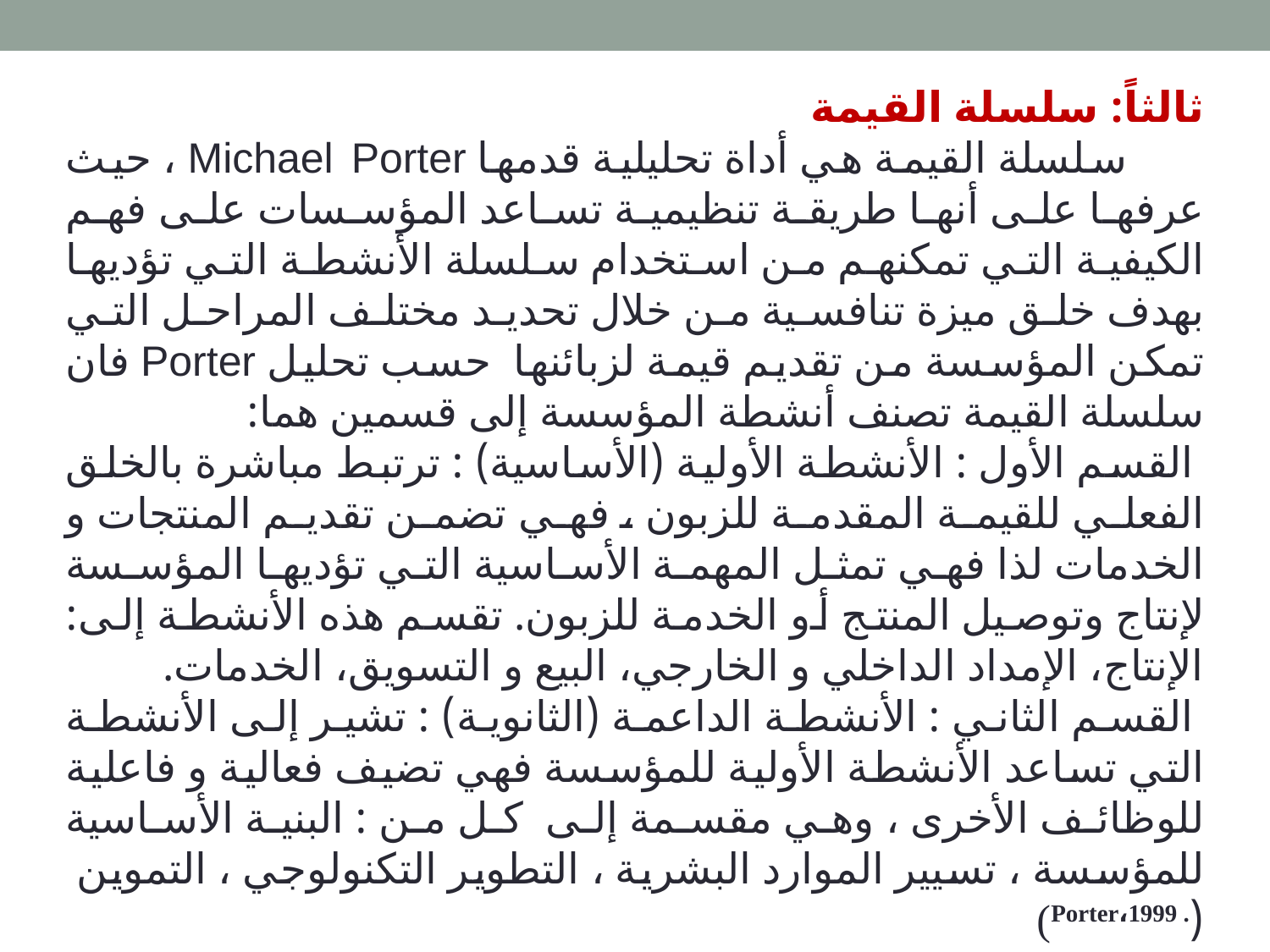

ثالثاً: سلسلة القيمة
       سلسلة القيمة هي أداة تحليلية قدمها Michael Porter ، حيث عرفها على أنها طريقة تنظيمية تساعد المؤسسات على فهم الكيفية التي تمكنهم من استخدام سلسلة الأنشطة التي تؤديها بهدف خلق ميزة تنافسية من خلال تحديد مختلف المراحل التي تمكن المؤسسة من تقديم قيمة لزبائنها  حسب تحليل Porter فان سلسلة القيمة تصنف أنشطة المؤسسة إلى قسمين هما:
 القسم الأول : الأنشطة الأولية (الأساسية) : ترتبط مباشرة بالخلق الفعلي للقيمة المقدمة للزبون ، فهي تضمن تقديم المنتجات و الخدمات لذا فهي تمثل المهمة الأساسية التي تؤديها المؤسسة لإنتاج وتوصيل المنتج أو الخدمة للزبون. تقسم هذه الأنشطة إلى: الإنتاج، الإمداد الداخلي و الخارجي، البيع و التسويق، الخدمات.
 القسم الثاني : الأنشطة الداعمة (الثانوية) : تشير إلى الأنشطة التي تساعد الأنشطة الأولية للمؤسسة فهي تضيف فعالية و فاعلية للوظائف الأخرى ، وهي مقسمة إلى  كل من : البنية الأساسية للمؤسسة ، تسيير الموارد البشرية ، التطوير التكنولوجي ، التموين  (. Porter،1999)